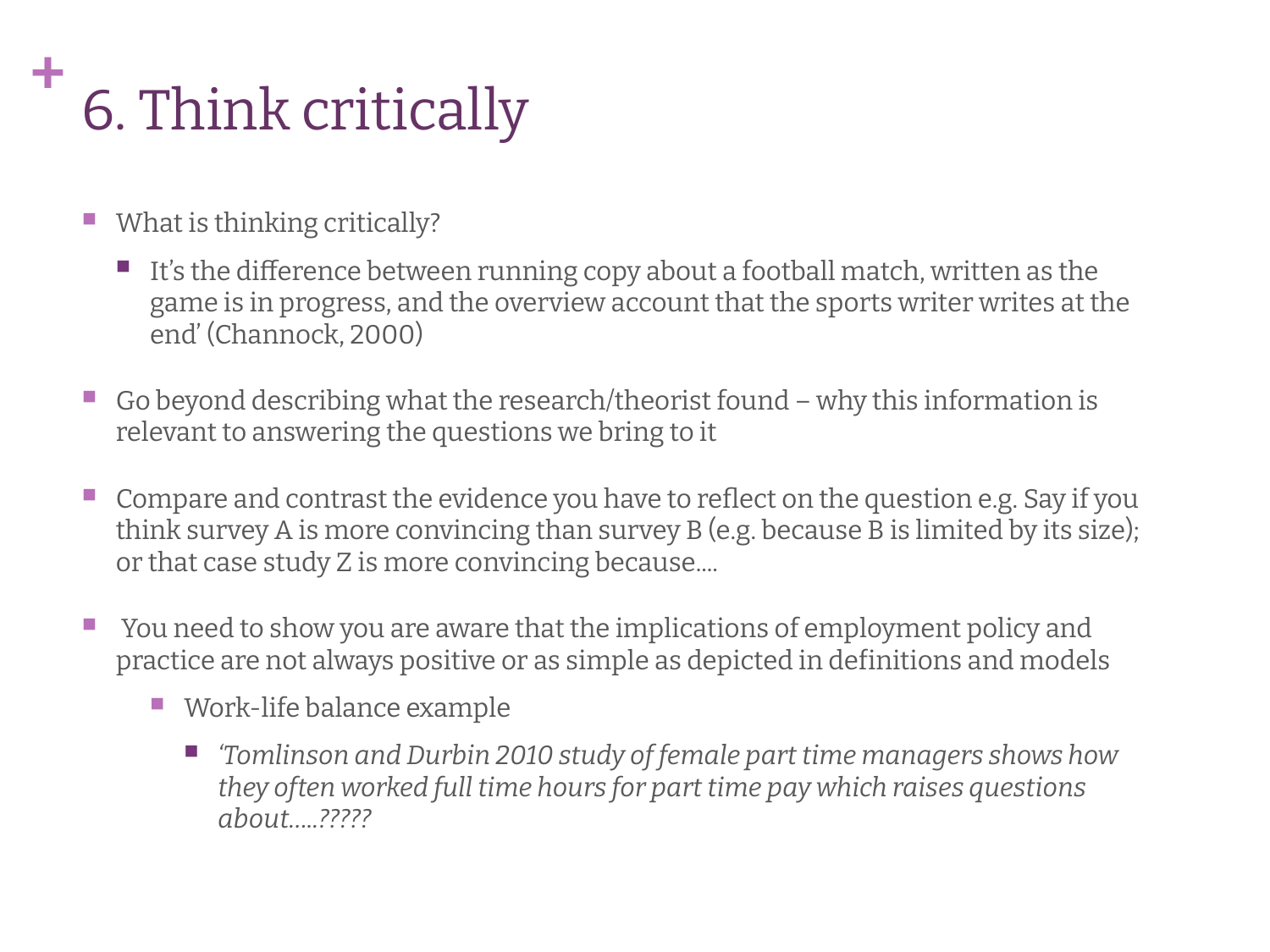

# 6. Think critically
What is thinking critically?
It’s the difference between running copy about a football match, written as the game is in progress, and the overview account that the sports writer writes at the end’ (Channock, 2000)
Go beyond describing what the research/theorist found – why this information is relevant to answering the questions we bring to it
Compare and contrast the evidence you have to reflect on the question e.g. Say if you think survey A is more convincing than survey B (e.g. because B is limited by its size); or that case study Z is more convincing because....
 You need to show you are aware that the implications of employment policy and practice are not always positive or as simple as depicted in definitions and models
Work-life balance example
‘Tomlinson and Durbin 2010 study of female part time managers shows how they often worked full time hours for part time pay which raises questions about…..?????